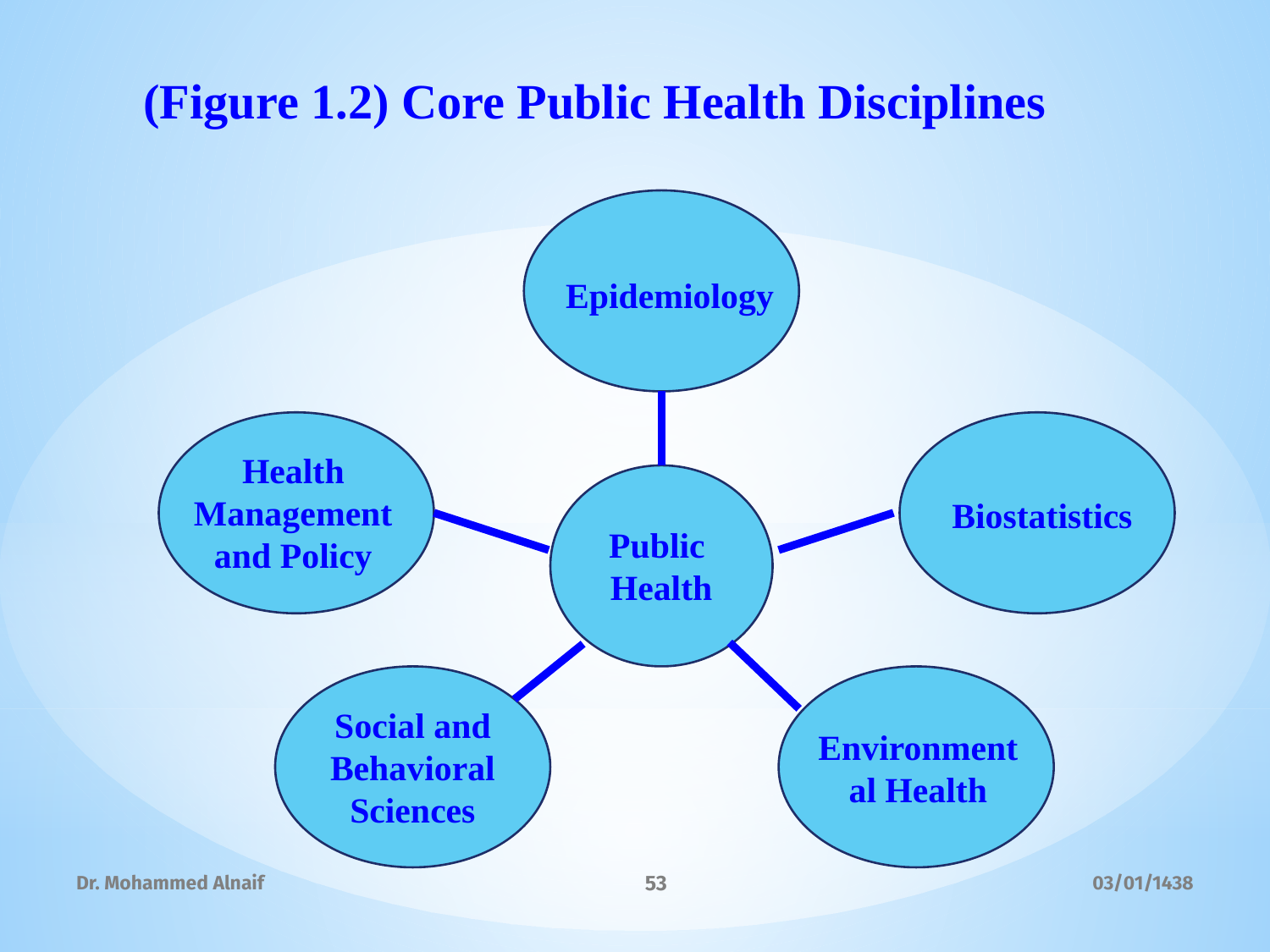

# (Figure 1.2) Core Public Health Disciplines

Epidemiology

Health Management and Policy

Biostatistics
Public
Health

Social and Behavioral Sciences
Environmental Health
Dr. Mohammed Alnaif
53
03/01/1438